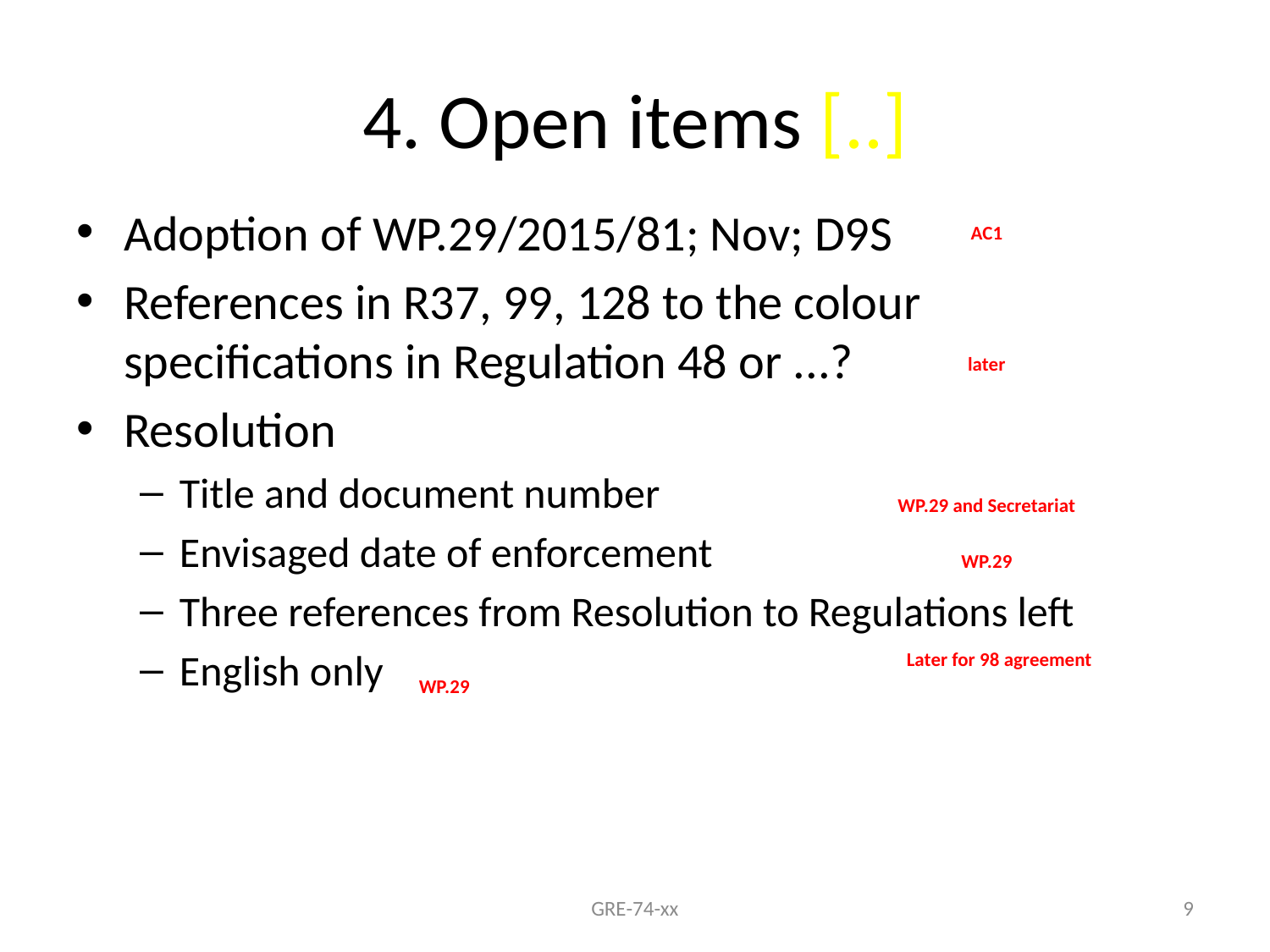

# 4. Open items [..]
Adoption of WP.29/2015/81; Nov; D9S
References in R37, 99, 128 to the colour specifications in Regulation 48 or ...?
Resolution
Title and document number
Envisaged date of enforcement
Three references from Resolution to Regulations left
English only

AC1
later
WP.29 and Secretariat
WP.29
Later for 98 agreement
WP.29
GRE-74-xx
9